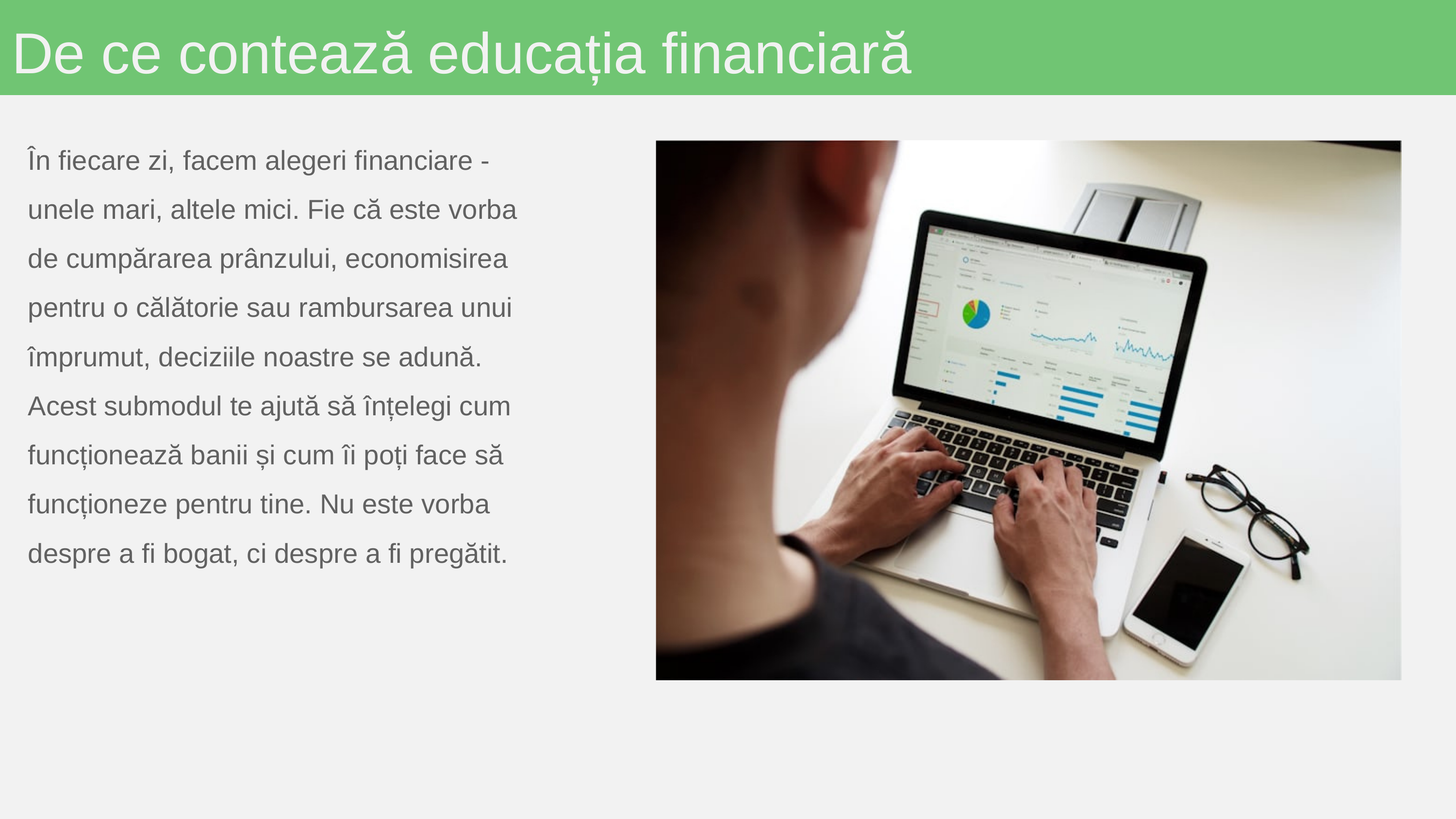

De ce contează educația financiară
În fiecare zi, facem alegeri financiare - unele mari, altele mici. Fie că este vorba de cumpărarea prânzului, economisirea pentru o călătorie sau rambursarea unui împrumut, deciziile noastre se adună.
Acest submodul te ajută să înțelegi cum funcționează banii și cum îi poți face să funcționeze pentru tine. Nu este vorba despre a fi bogat, ci despre a fi pregătit.